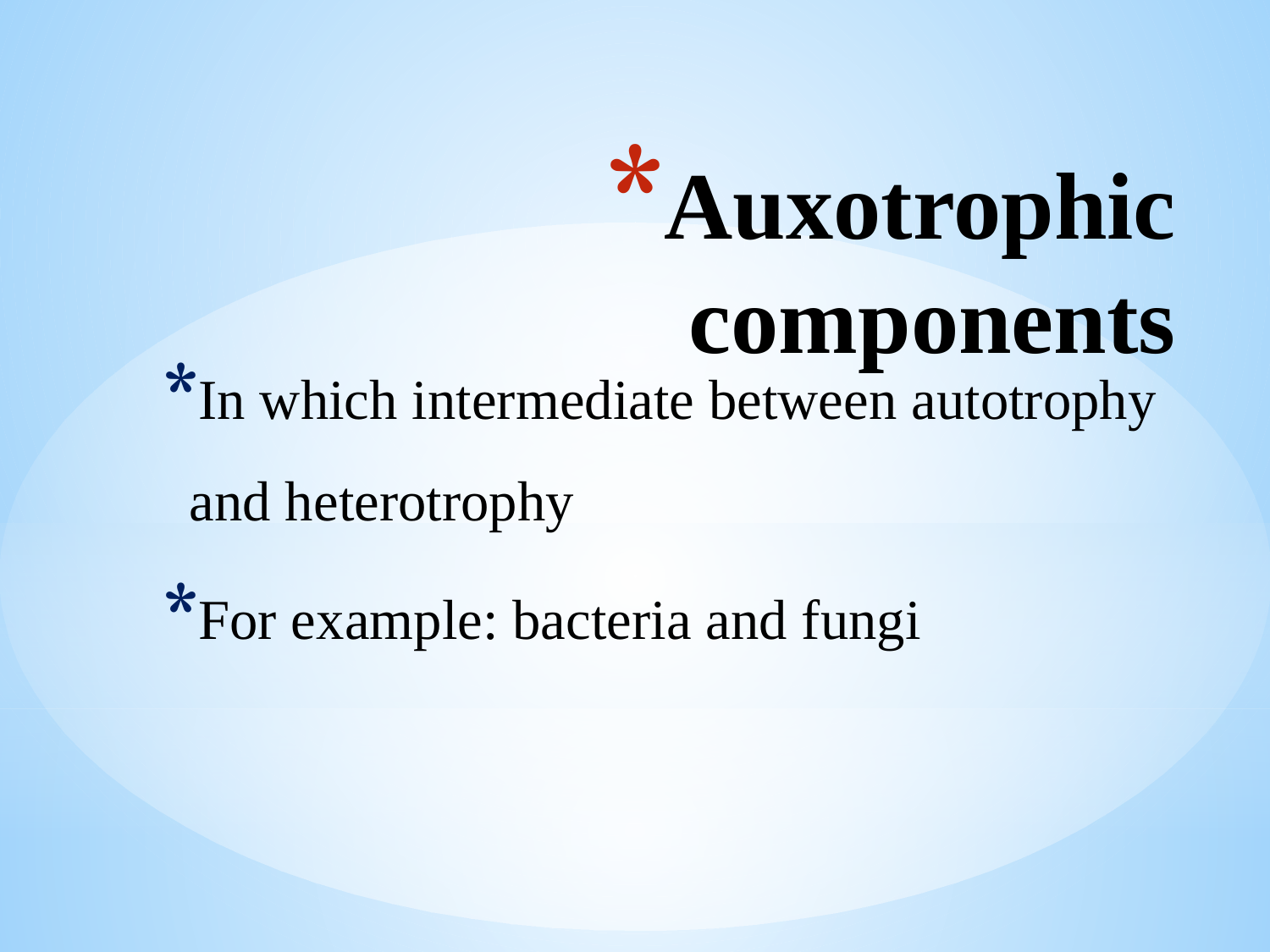

# Auxotrophic components
In which intermediate between autotrophy and heterotrophy
For example: bacteria and fungi